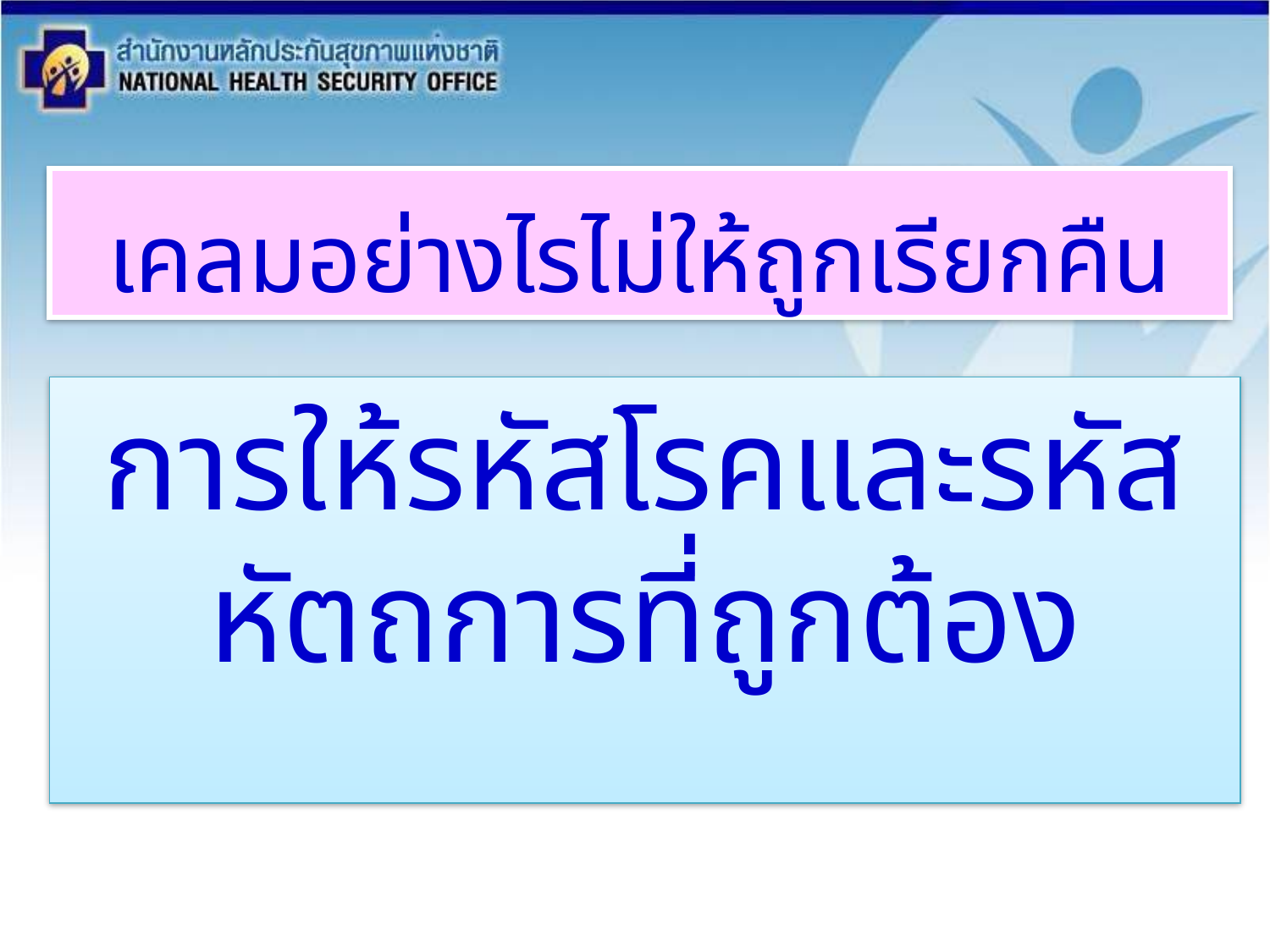

เคลมอย่างไรไม่ให้ถูกเรียกคืน
# การให้รหัสโรคและรหัสหัตถการที่ถูกต้อง